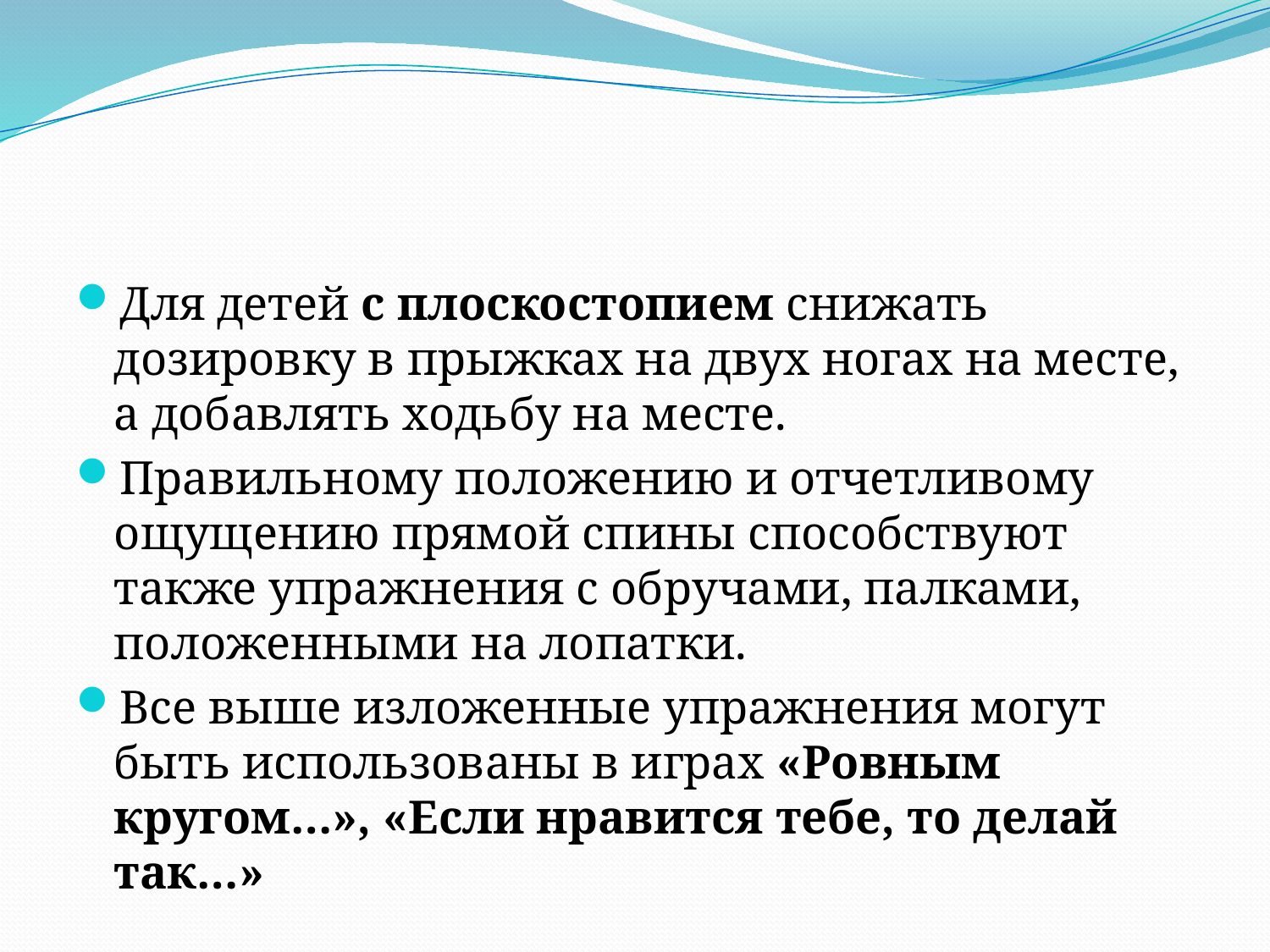

Для детей с плоскостопием снижать дозировку в прыжках на двух ногах на месте, а добавлять ходьбу на месте.
Правильному положению и отчетливому ощущению прямой спины способствуют также упражнения с обручами, палками, положенными на лопатки.
Все выше изложенные упражнения могут быть использованы в играх «Ровным кругом…», «Если нравится тебе, то делай так…»